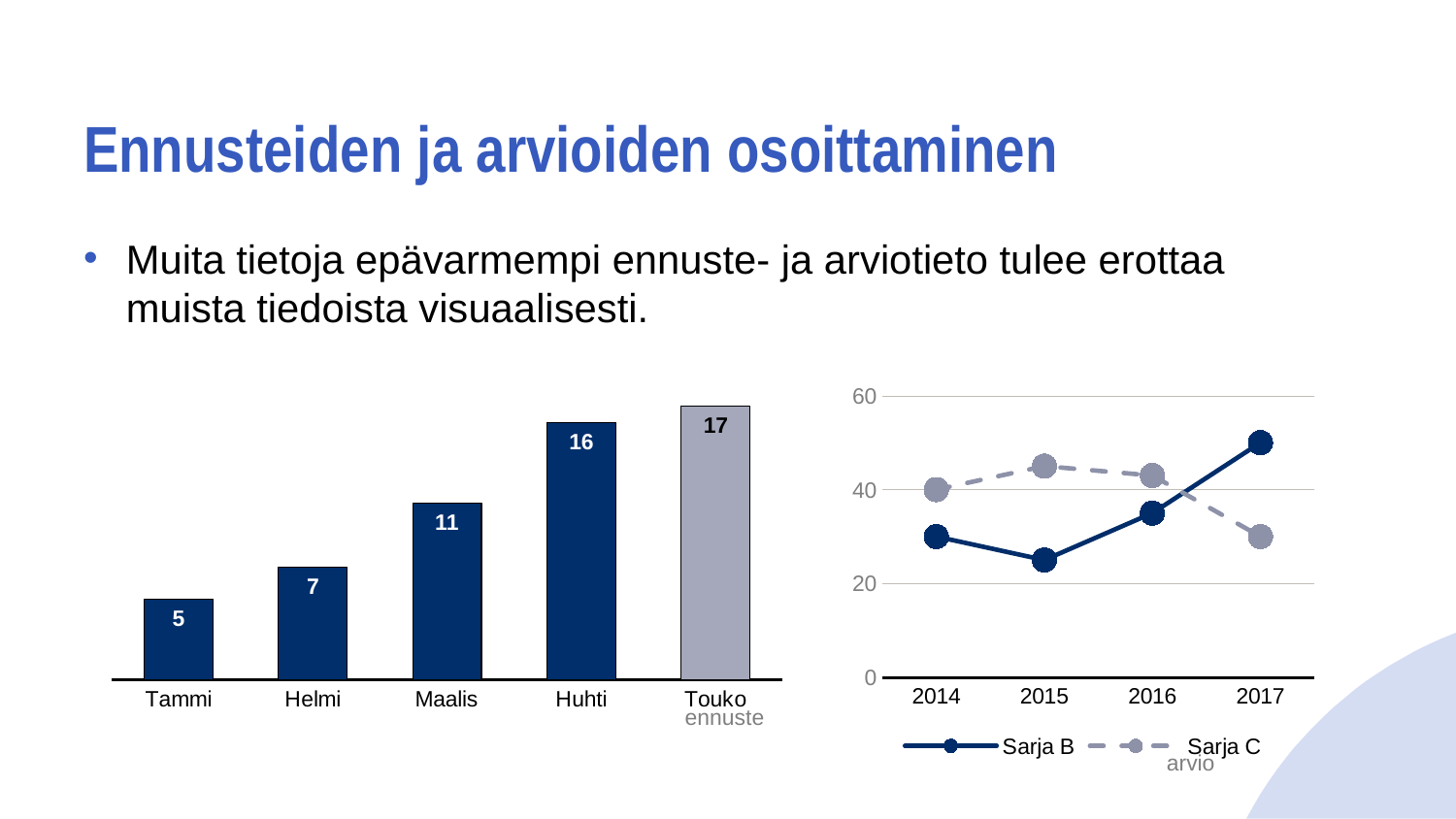

# Ennusteiden ja arvioiden osoittaminen
Muita tietoja epävarmempi ennuste- ja arviotieto tulee erottaa muista tiedoista visuaalisesti.

### Chart

| Category | A |
|---|---|
| Tammi | 5.0 |
| Helmi | 7.0 |
| Maalis | 11.0 |
| Huhti | 16.0 |
| Touko | 17.0 |

### Chart

| Category | Sarja B | Sarja C |
|---|---|---|
| 2014 | 30.0 | 40.0 |
| 2015 | 25.0 | 45.0 |
| 2016 | 35.0 | 43.0 |
| 2017 | 50.0 | 30.0 |
arvio
ennuste